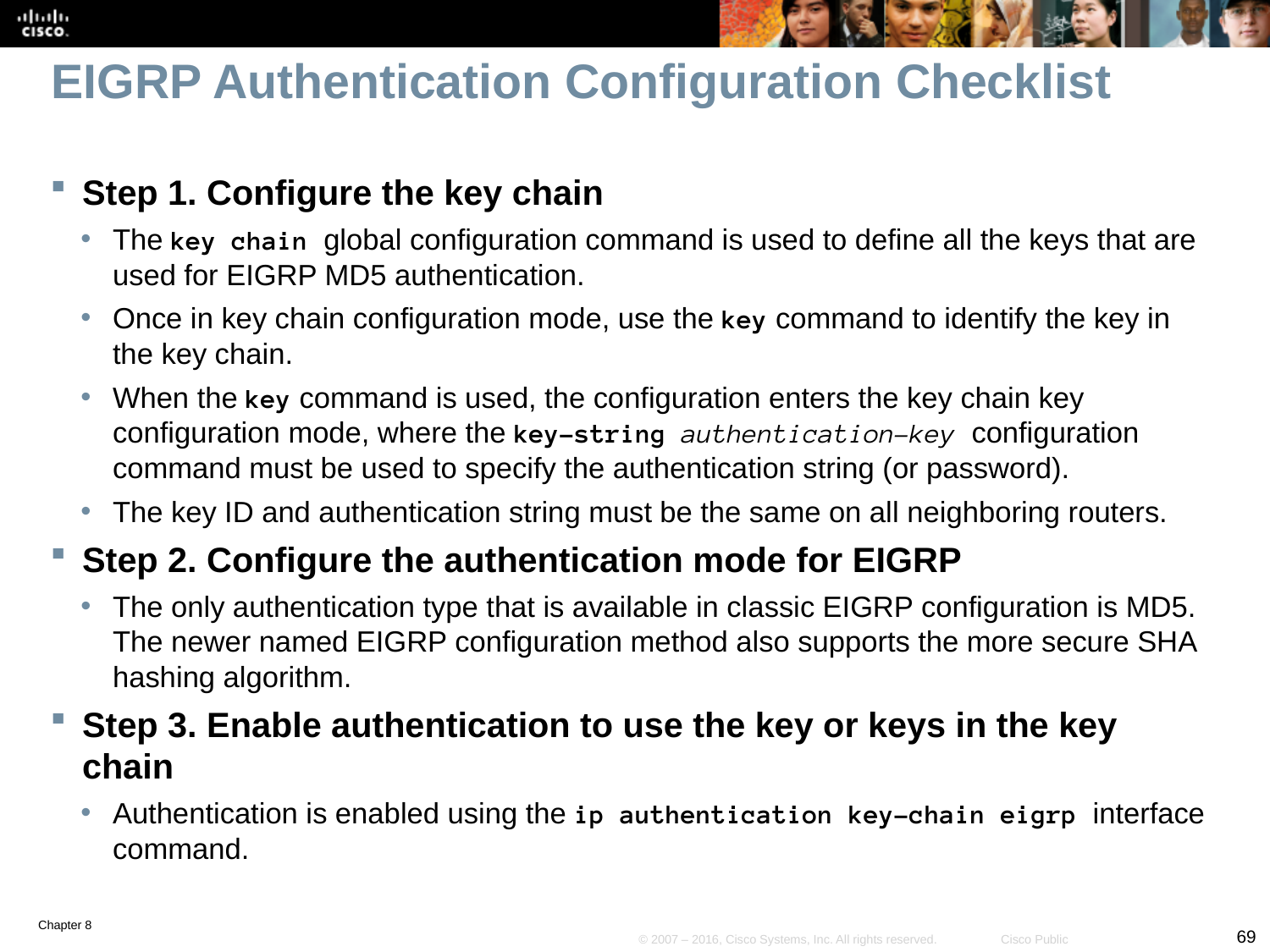

# EIGRP Authentication Configuration Checklist
Step 1. Configure the key chain
The key chain global configuration command is used to define all the keys that are used for EIGRP MD5 authentication.
Once in key chain configuration mode, use the key command to identify the key in the key chain.
When the key command is used, the configuration enters the key chain key configuration mode, where the key-string authentication-key configuration command must be used to specify the authentication string (or password).
The key ID and authentication string must be the same on all neighboring routers.
Step 2. Configure the authentication mode for EIGRP
The only authentication type that is available in classic EIGRP configuration is MD5. The newer named EIGRP configuration method also supports the more secure SHA hashing algorithm.
Step 3. Enable authentication to use the key or keys in the key chain
Authentication is enabled using the ip authentication key-chain eigrp interface command.